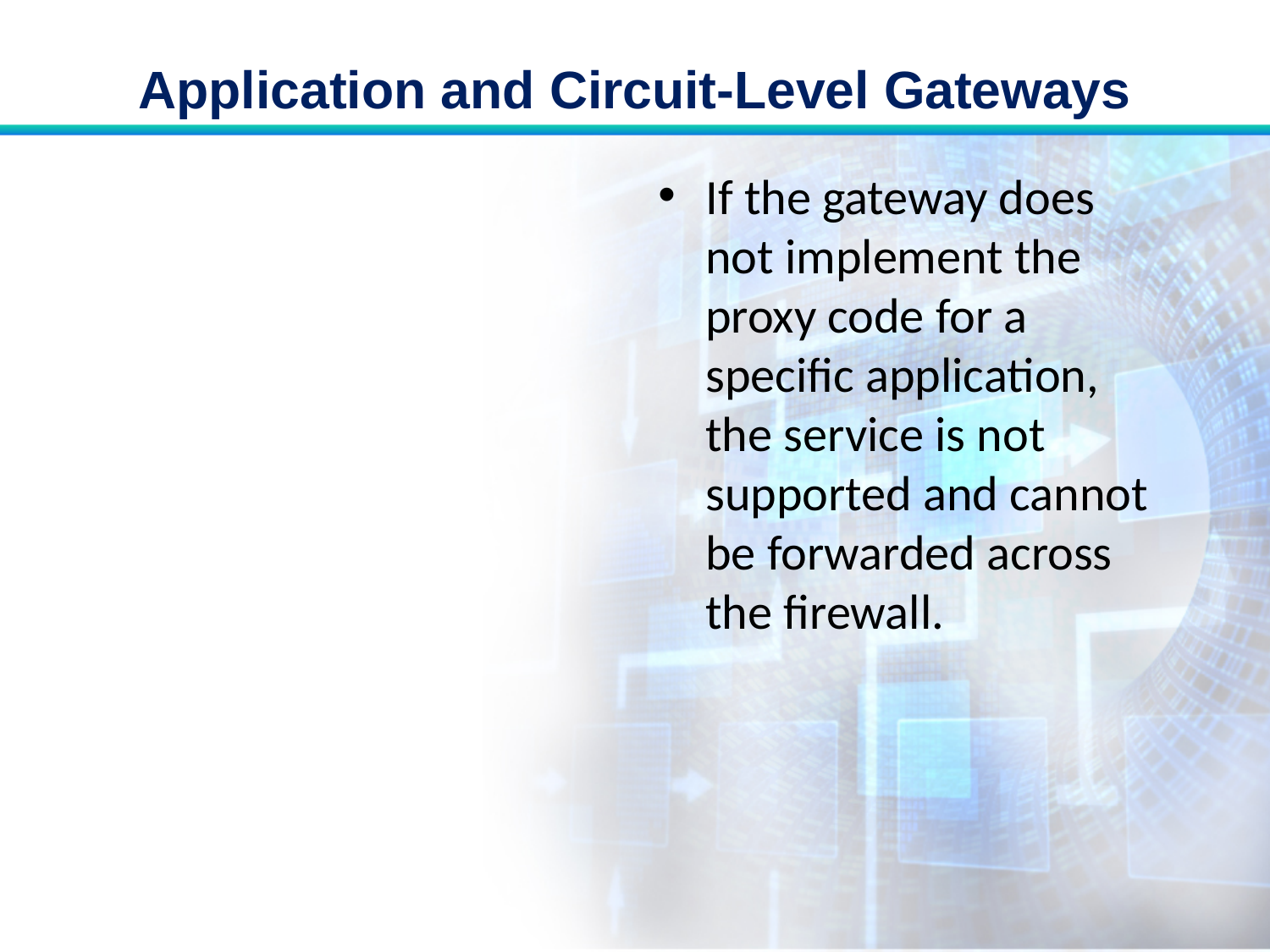

# Application and Circuit-Level Gateways
If the gateway does not implement the proxy code for a specific application, the service is not supported and cannot be forwarded across the firewall.